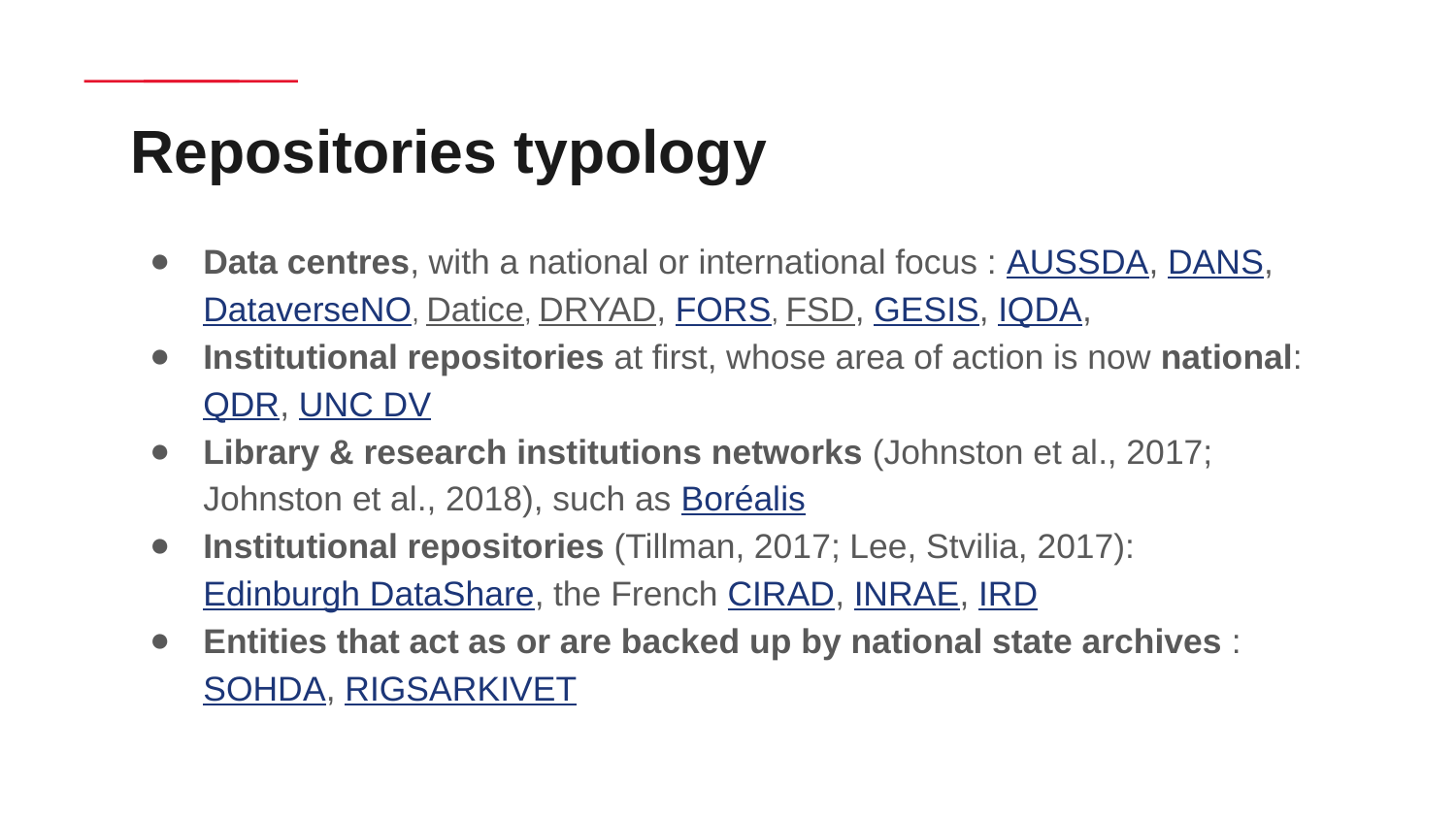

# Repositories typology
Data centres, with a national or international focus : AUSSDA, DANS, DataverseNO, Datice, DRYAD, FORS, FSD, GESIS, IQDA,
Institutional repositories at first, whose area of action is now national: QDR, UNC DV
Library & research institutions networks (Johnston et al., 2017; Johnston et al., 2018), such as Boréalis
Institutional repositories (Tillman, 2017; Lee, Stvilia, 2017): Edinburgh DataShare, the French CIRAD, INRAE, IRD
Entities that act as or are backed up by national state archives : SOHDA, RIGSARKIVET